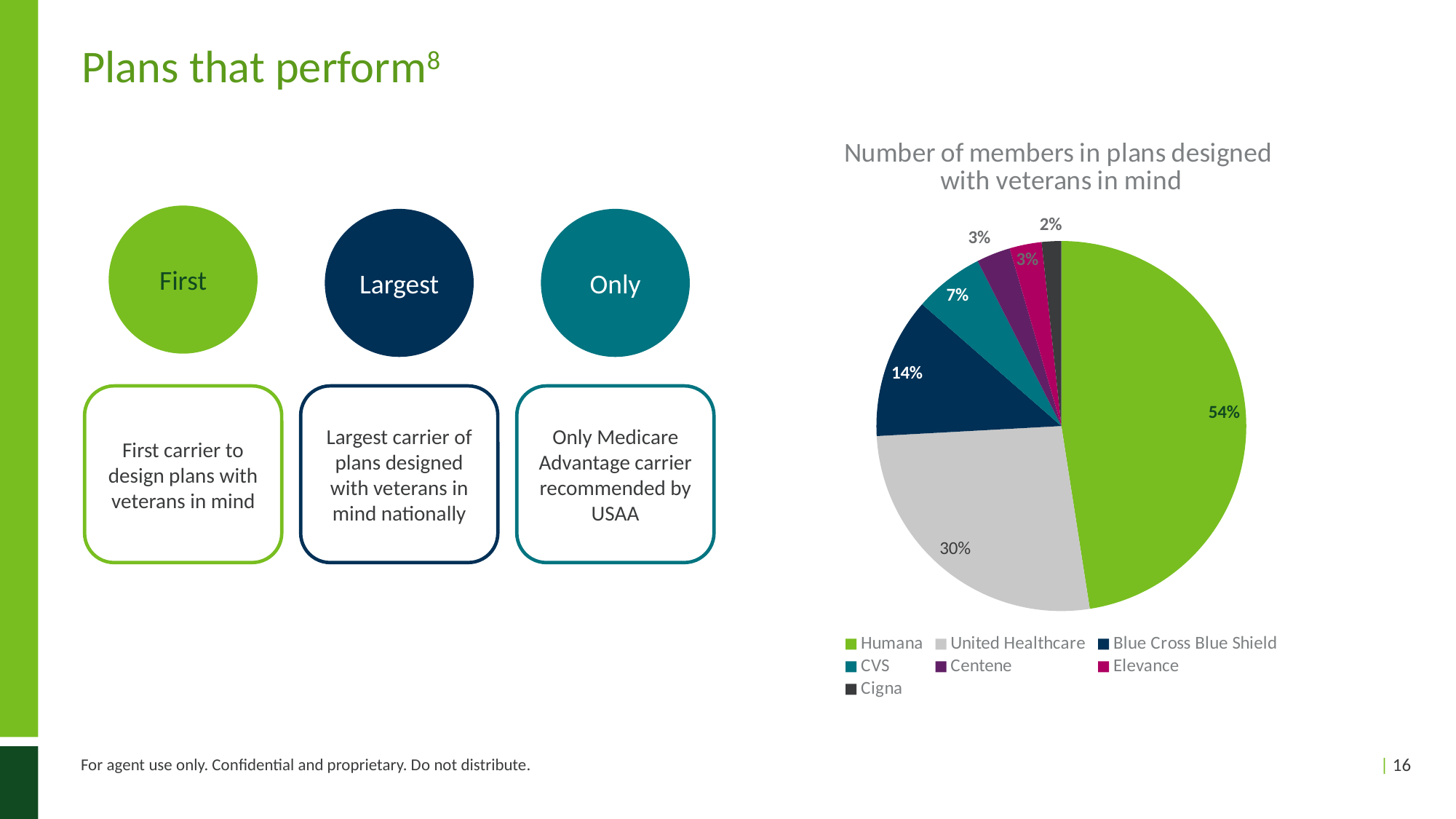

# Plans that perform8

### Chart: Number of members in plans designed with veterans in mind

| Category | Number of members in plans designed with veterans in mind |
|---|---|
| Humana | 0.5420264987835625 |
| United Healthcare | 0.3032788091738528 |
| Blue Cross Blue Shield | 0.1402467360151734 |
| CVS | 0.06943261650780433 |
| Centene | 0.033858388582939596 |
| Elevance | 0.031946994021897976 |
| Cigna | 0.019456692929942867 |
First
Largest
Only
Only Medicare Advantage carrier recommended by USAA
First carrier to design plans with veterans in mind
Largest carrier of plans designed with veterans in mind nationally